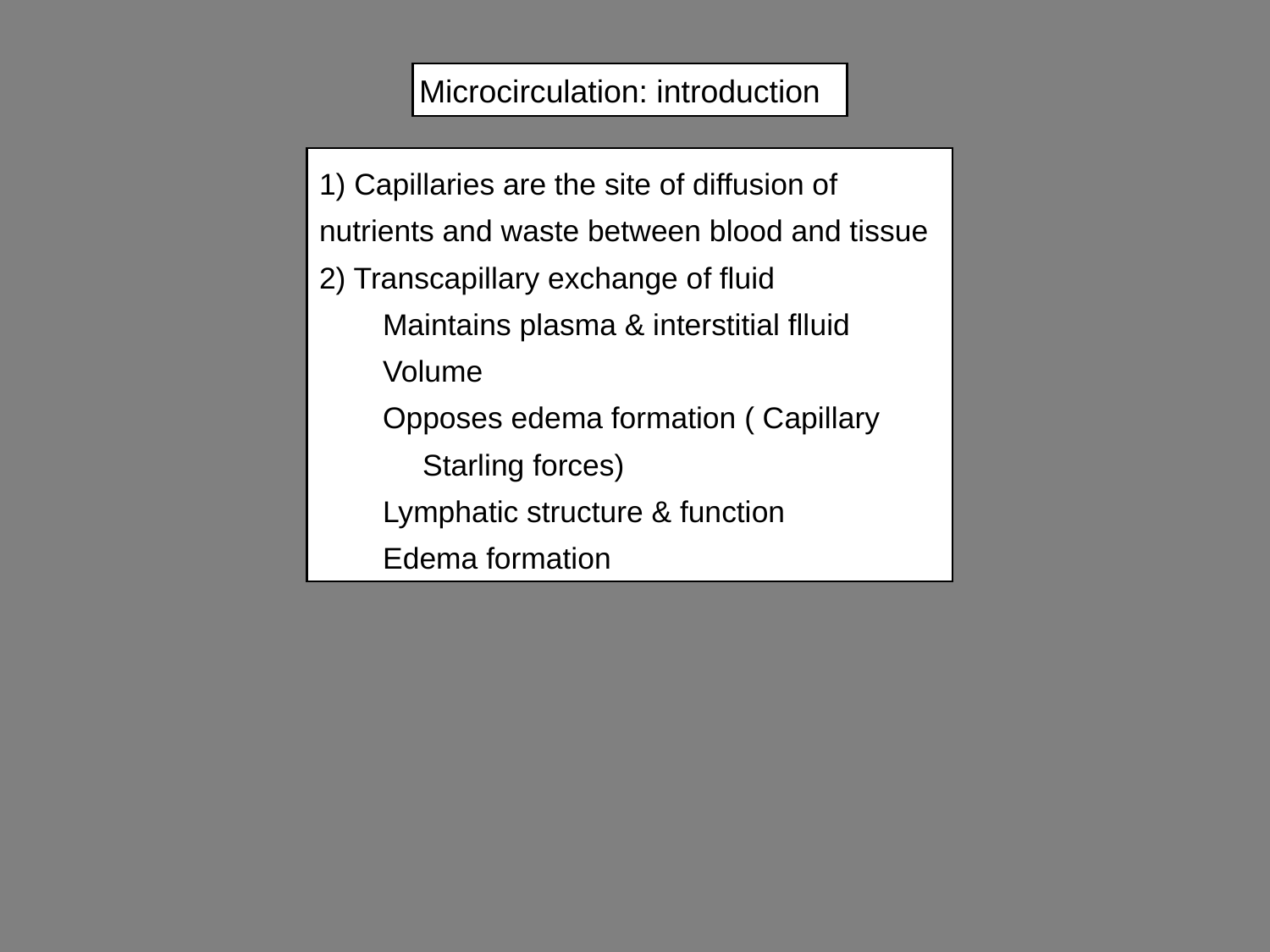

# Microcirculation: introduction
1) Capillaries are the site of diffusion of nutrients and waste between blood and tissue 2) Transcapillary exchange of fluid
Maintains plasma & interstitial flluid
Volume
Opposes edema formation ( Capillary Starling forces)
Lymphatic structure & function
Edema formation